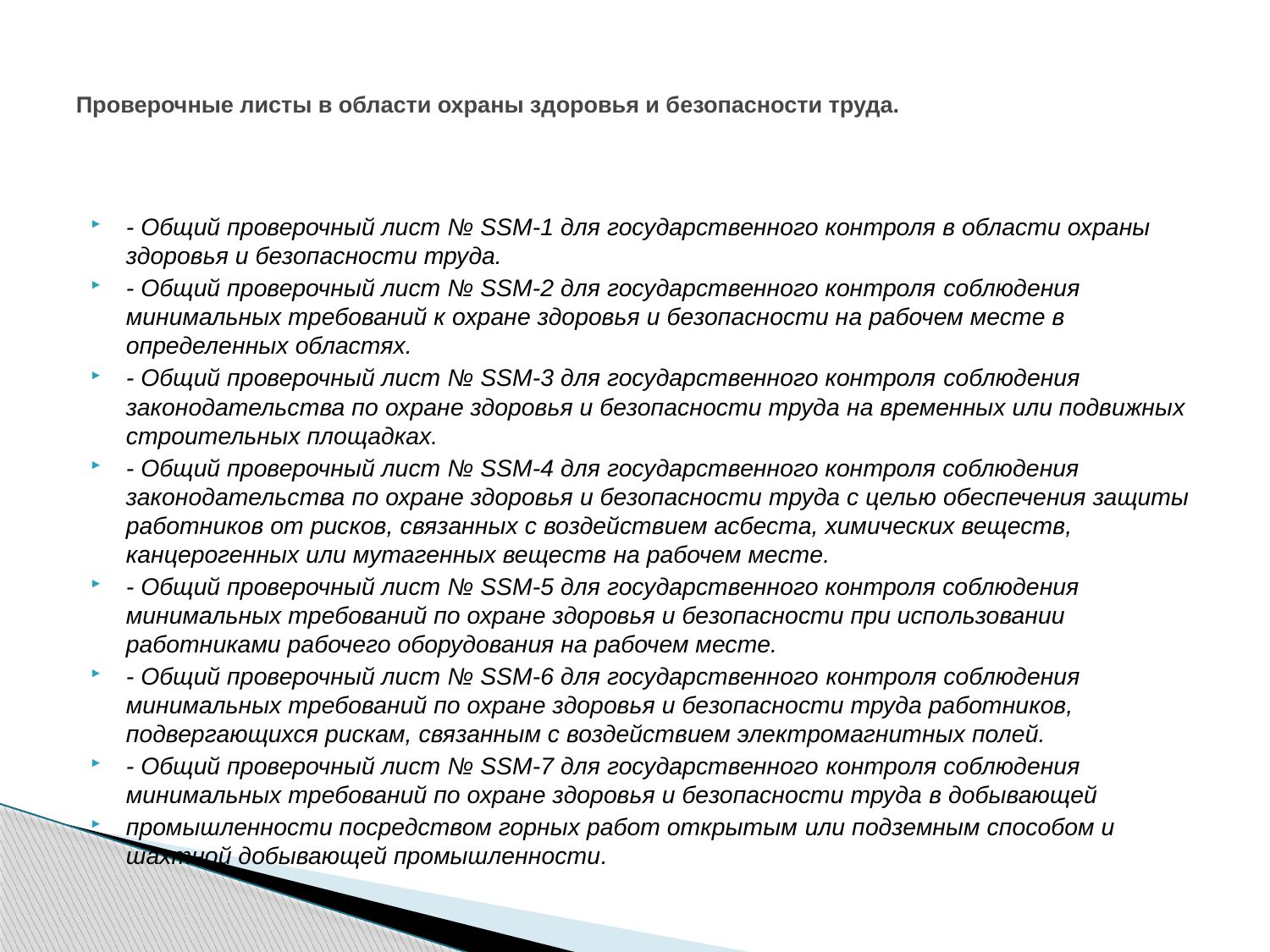

# Проверочные листы в области охраны здоровья и безопасности труда.
- Общий проверочный лист № SSM-1 для государственного контроля в области охраны здоровья и безопасности труда.
- Общий проверочный лист № SSM-2 для государственного контроля соблюдения минимальных требований к охране здоровья и безопасности на рабочем месте в определенных областях.
- Общий проверочный лист № SSM-3 для государственного контроля соблюдения законодательства по охране здоровья и безопасности труда на временных или подвижных строительных площадках.
- Общий проверочный лист № SSM-4 для государственного контроля соблюдения законодательства по охране здоровья и безопасности труда с целью обеспечения защиты работников от рисков, связанных с воздействием асбеста, химических веществ, канцерогенных или мутагенных веществ на рабочем месте.
- Общий проверочный лист № SSM-5 для государственного контроля соблюдения минимальных требований по охране здоровья и безопасности при использовании работниками рабочего оборудования на рабочем месте.
- Общий проверочный лист № SSM-6 для государственного контроля соблюдения минимальных требований по охране здоровья и безопасности труда работников, подвергающихся рискам, связанным с воздействием электромагнитных полей.
- Общий проверочный лист № SSM-7 для государственного контроля соблюдения минимальных требований по охране здоровья и безопасности труда в добывающей
промышленности посредством горных работ открытым или подземным способом и шахтной добывающей промышленности.